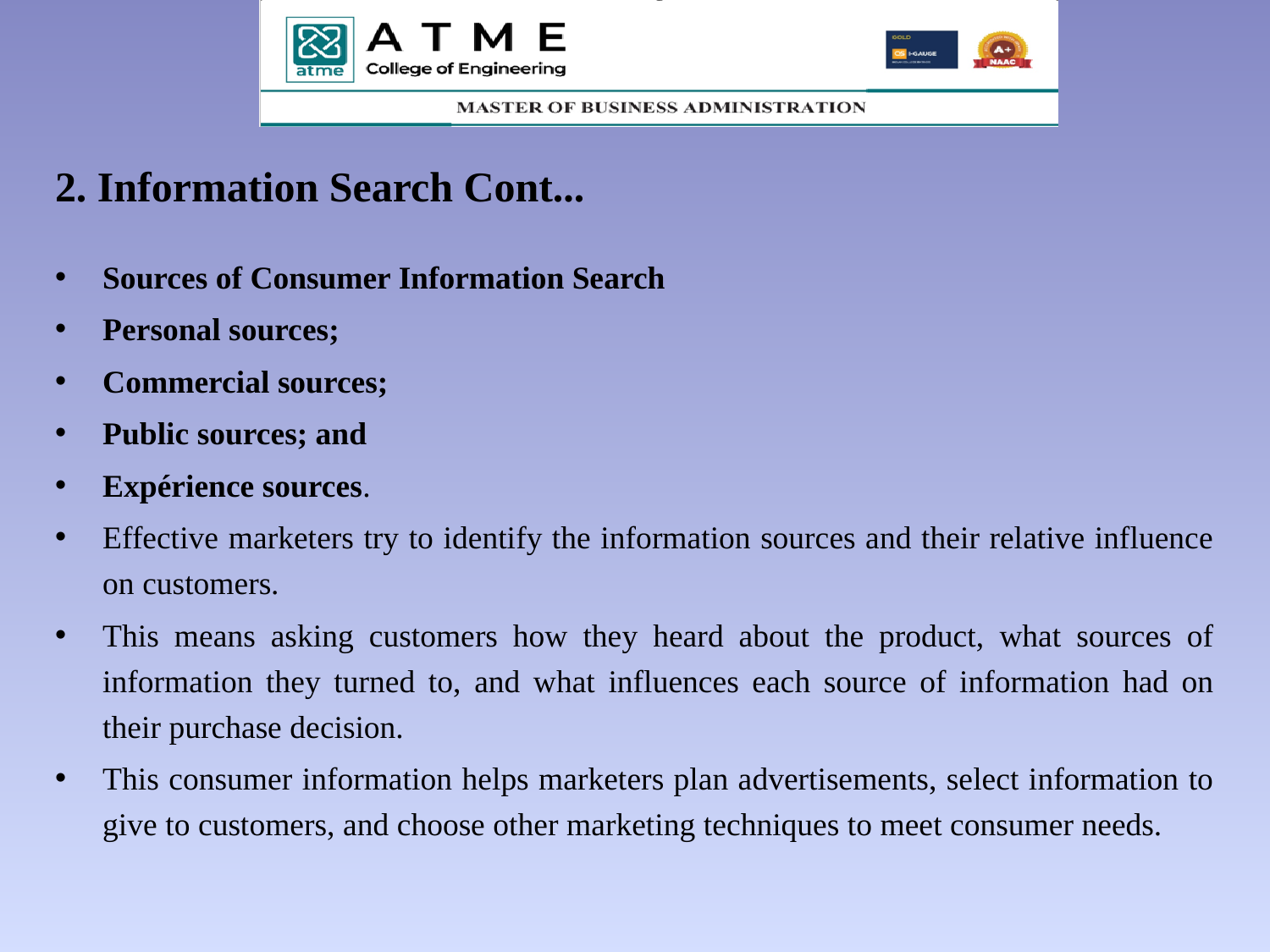

#
2. Information Search Cont...
Sources of Consumer Information Search
Personal sources;
Commercial sources;
Public sources; and
Expérience sources.
Effective marketers try to identify the information sources and their relative influence on customers.
This means asking customers how they heard about the product, what sources of information they turned to, and what influences each source of information had on their purchase decision.
This consumer information helps marketers plan advertisements, select information to give to customers, and choose other marketing techniques to meet consumer needs.